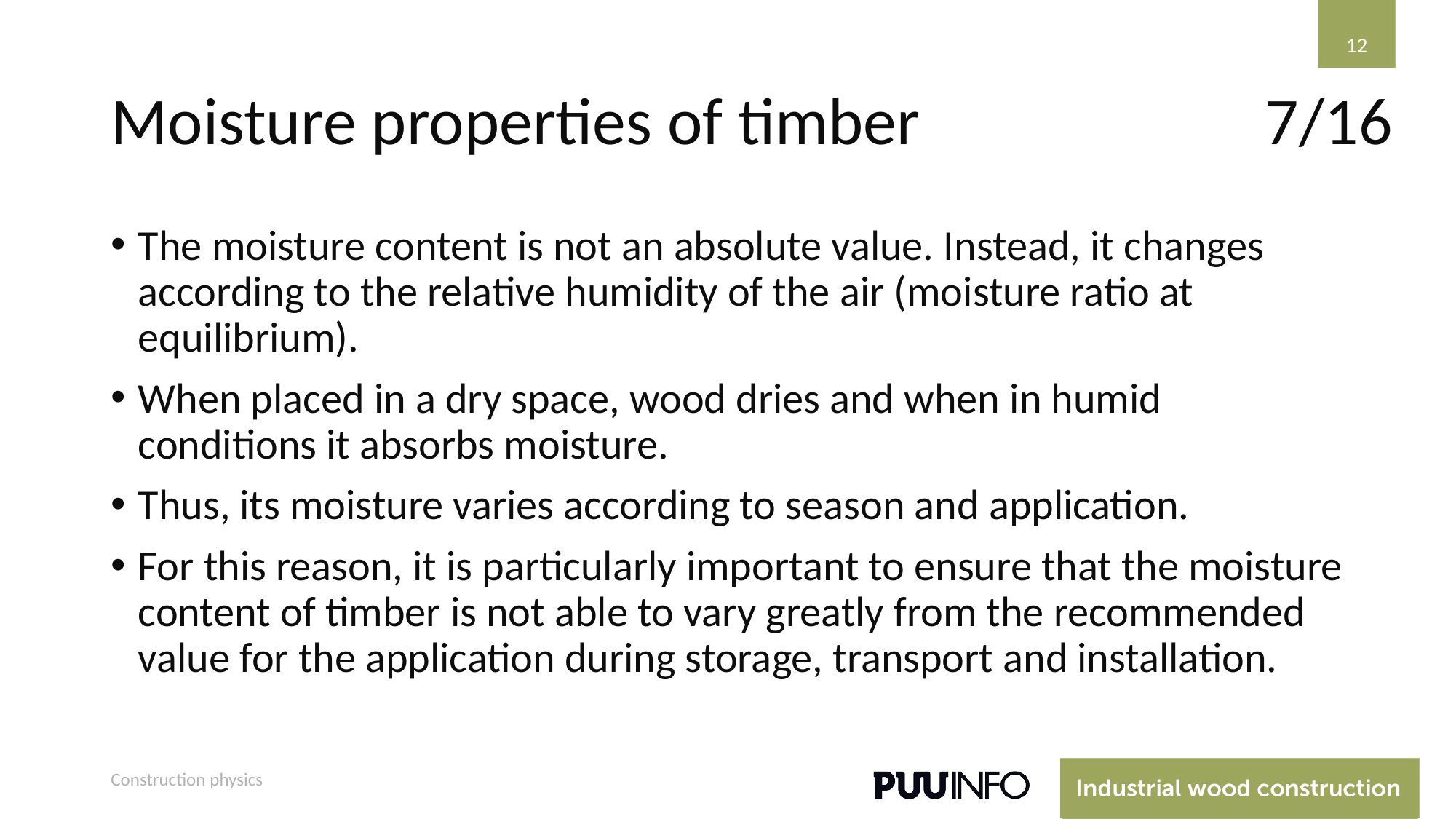

12
# Moisture properties of timber
7/16
The moisture content is not an absolute value. Instead, it changes according to the relative humidity of the air (moisture ratio at equilibrium).
When placed in a dry space, wood dries and when in humid conditions it absorbs moisture.
Thus, its moisture varies according to season and application.
For this reason, it is particularly important to ensure that the moisture content of timber is not able to vary greatly from the recommended value for the application during storage, transport and installation.
Construction physics